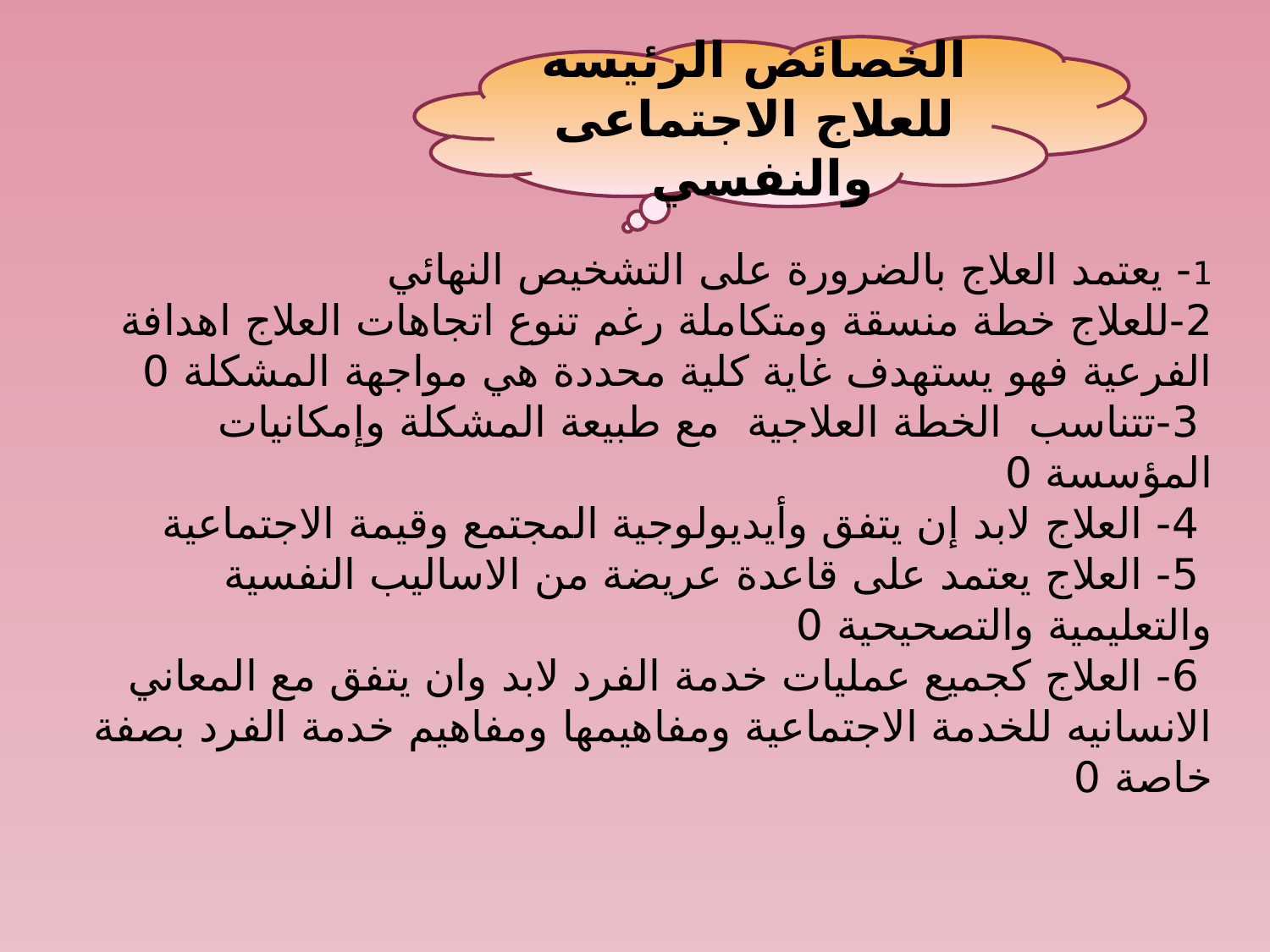

الخصائص الرئيسه للعلاج الاجتماعى والنفسي
1- يعتمد العلاج بالضرورة على التشخيص النهائي
2-للعلاج خطة منسقة ومتكاملة رغم تنوع اتجاهات العلاج اهدافة الفرعية فهو يستهدف غاية كلية محددة هي مواجهة المشكلة 0
 3-تتناسب  الخطة العلاجية  مع طبيعة المشكلة وإمكانيات المؤسسة 0
 4- العلاج لابد إن يتفق وأيديولوجية المجتمع وقيمة الاجتماعية
 5- العلاج يعتمد على قاعدة عريضة من الاساليب النفسية والتعليمية والتصحيحية 0
 6- العلاج كجميع عمليات خدمة الفرد لابد وان يتفق مع المعاني الانسانيه للخدمة الاجتماعية ومفاهيمها ومفاهيم خدمة الفرد بصفة خاصة 0